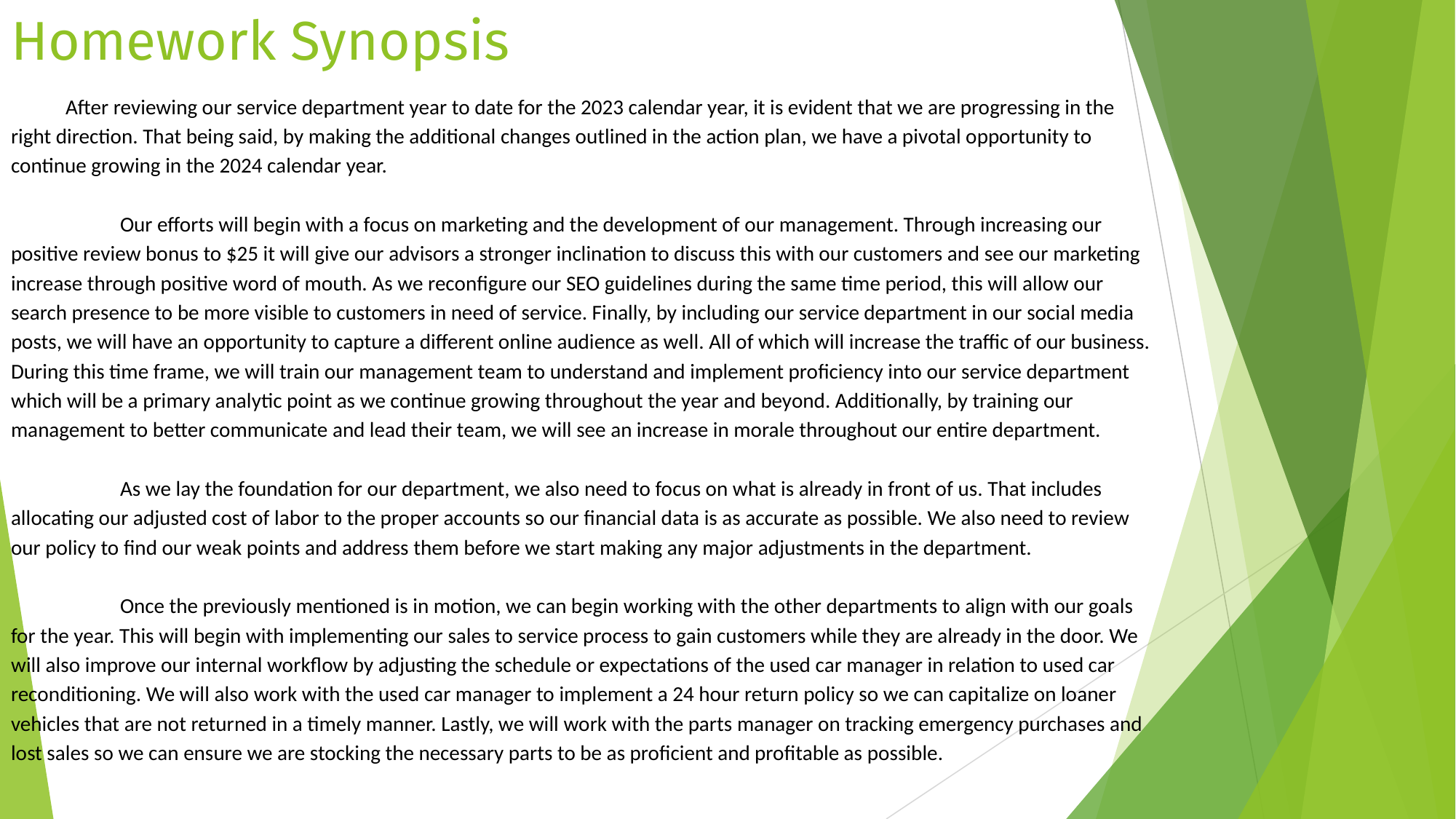

# Homework Synopsis
After reviewing our service department year to date for the 2023 calendar year, it is evident that we are progressing in the right direction. That being said, by making the additional changes outlined in the action plan, we have a pivotal opportunity to continue growing in the 2024 calendar year.

	Our efforts will begin with a focus on marketing and the development of our management. Through increasing our positive review bonus to $25 it will give our advisors a stronger inclination to discuss this with our customers and see our marketing increase through positive word of mouth. As we reconfigure our SEO guidelines during the same time period, this will allow our search presence to be more visible to customers in need of service. Finally, by including our service department in our social media posts, we will have an opportunity to capture a different online audience as well. All of which will increase the traffic of our business. During this time frame, we will train our management team to understand and implement proficiency into our service department which will be a primary analytic point as we continue growing throughout the year and beyond. Additionally, by training our management to better communicate and lead their team, we will see an increase in morale throughout our entire department.

	As we lay the foundation for our department, we also need to focus on what is already in front of us. That includes allocating our adjusted cost of labor to the proper accounts so our financial data is as accurate as possible. We also need to review our policy to find our weak points and address them before we start making any major adjustments in the department.

	Once the previously mentioned is in motion, we can begin working with the other departments to align with our goals for the year. This will begin with implementing our sales to service process to gain customers while they are already in the door. We will also improve our internal workflow by adjusting the schedule or expectations of the used car manager in relation to used car reconditioning. We will also work with the used car manager to implement a 24 hour return policy so we can capitalize on loaner vehicles that are not returned in a timely manner. Lastly, we will work with the parts manager on tracking emergency purchases and lost sales so we can ensure we are stocking the necessary parts to be as proficient and profitable as possible.